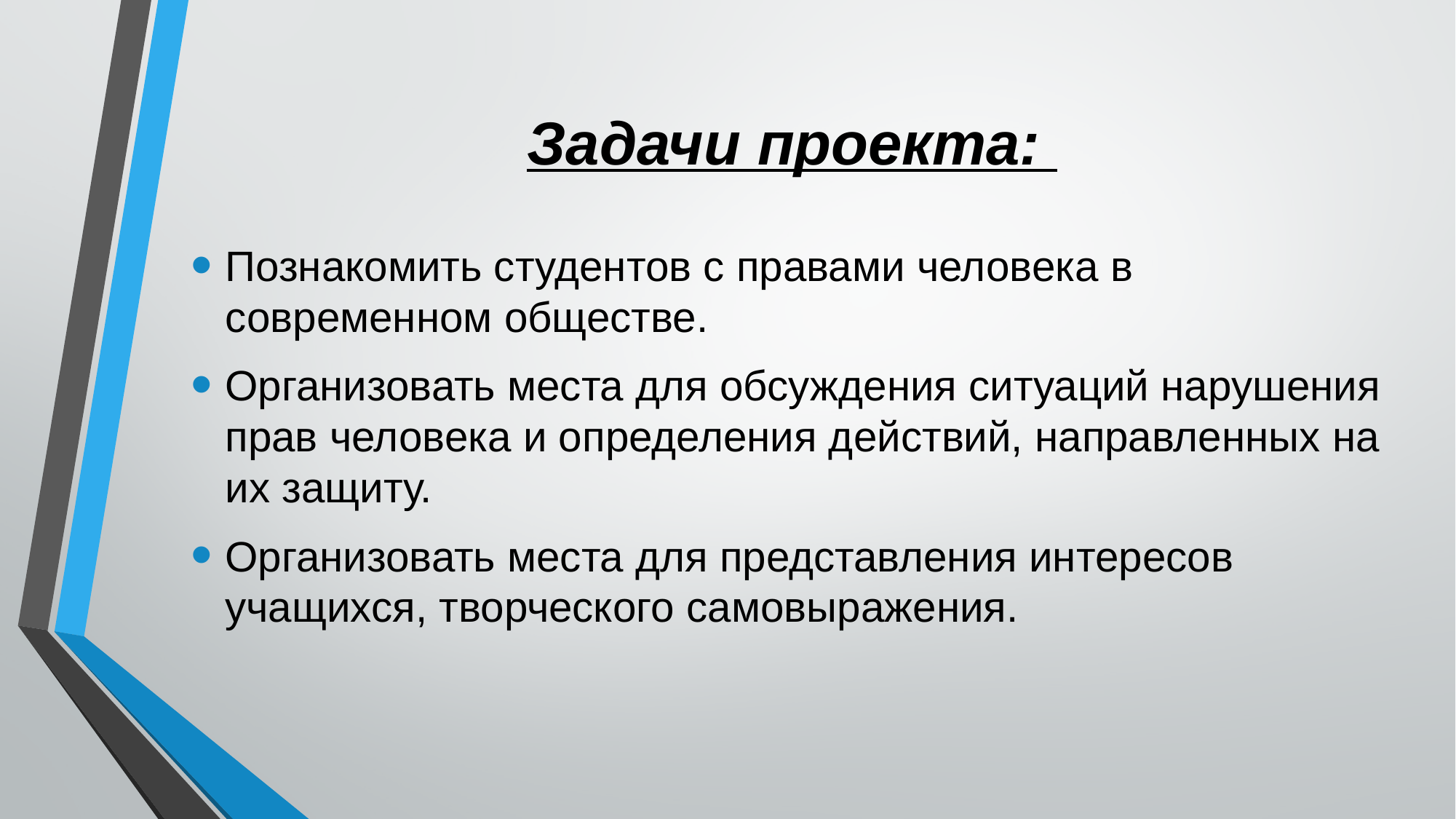

# Задачи проекта:
Познакомить студентов с правами человека в современном обществе.
Организовать места для обсуждения ситуаций нарушения прав человека и оп­ределения действий, направленных на их защиту.
Организовать места для представления интересов учащихся, творческого са­мовыражения.